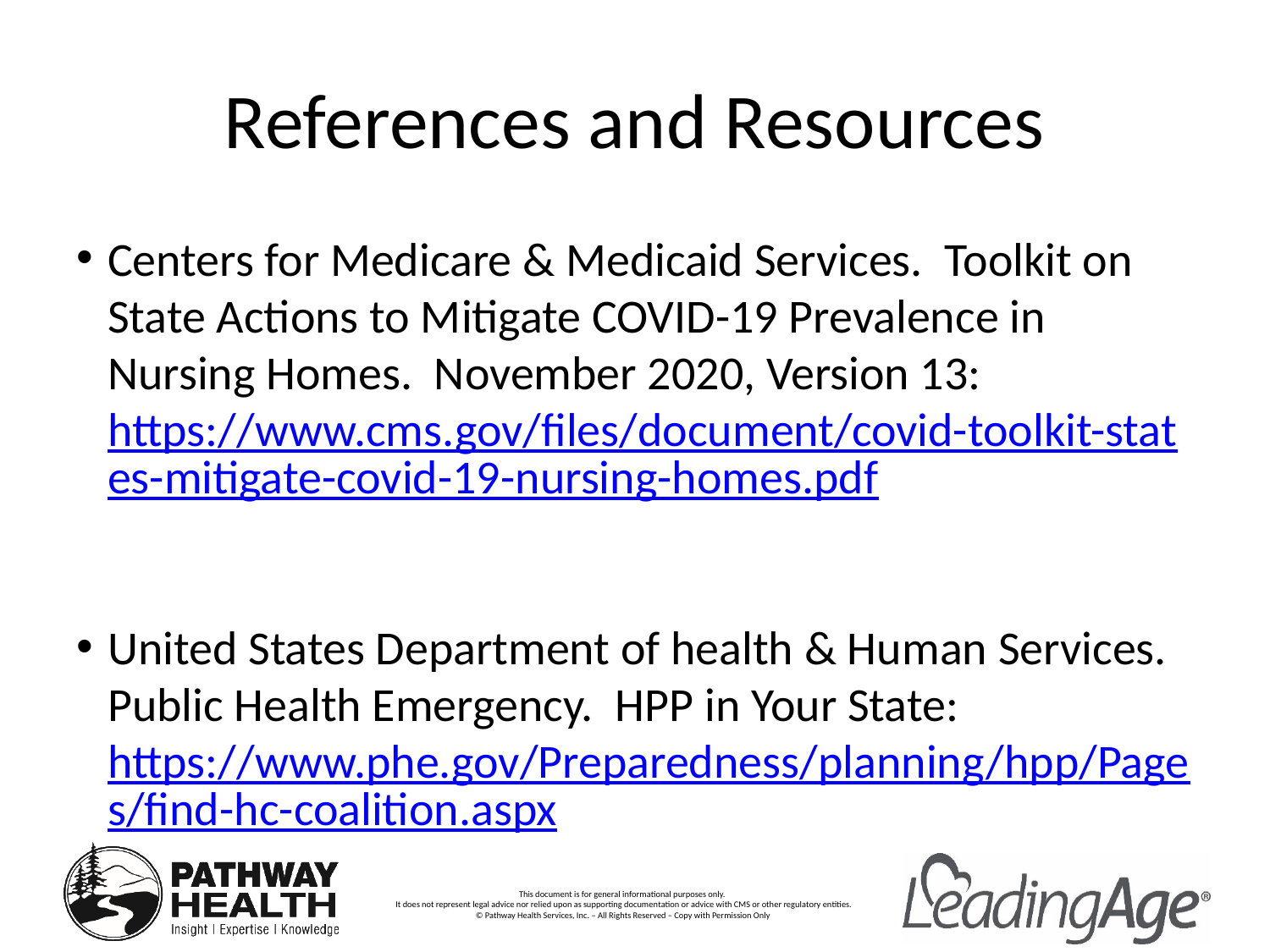

# References and Resources
Centers for Medicare & Medicaid Services.  Toolkit on State Actions to Mitigate COVID-19 Prevalence in Nursing Homes.  November 2020, Version 13:  https://www.cms.gov/files/document/covid-toolkit-states-mitigate-covid-19-nursing-homes.pdf

United States Department of health & Human Services.  Public Health Emergency.  HPP in Your State:  https://www.phe.gov/Preparedness/planning/hpp/Pages/find-hc-coalition.aspx